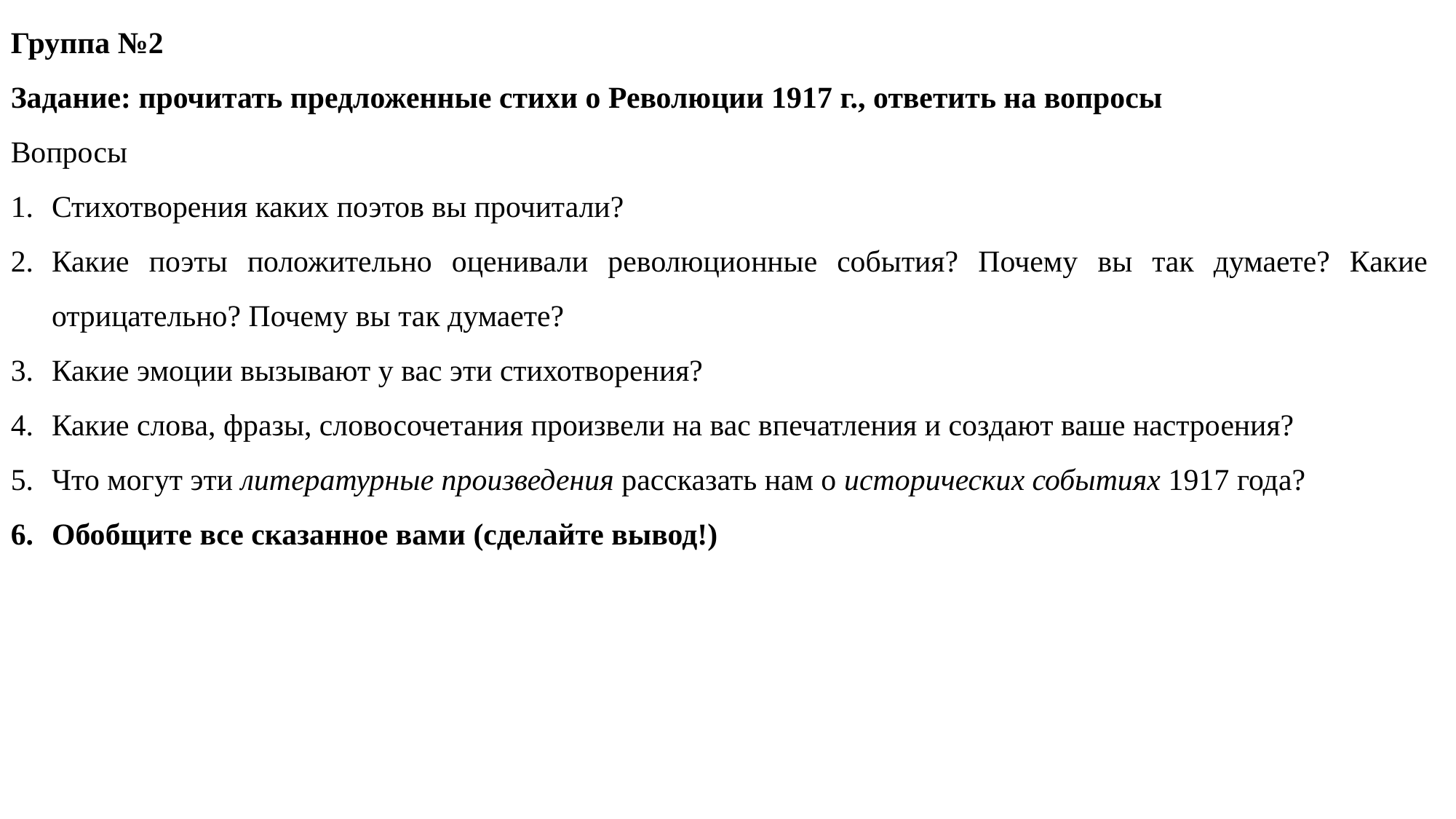

Группа №2
Задание: прочитать предложенные стихи о Революции 1917 г., ответить на вопросы
Вопросы
Стихотворения каких поэтов вы прочитали?
Какие поэты положительно оценивали революционные события? Почему вы так думаете? Какие отрицательно? Почему вы так думаете?
Какие эмоции вызывают у вас эти стихотворения?
Какие слова, фразы, словосочетания произвели на вас впечатления и создают ваше настроения?
Что могут эти литературные произведения рассказать нам о исторических событиях 1917 года?
Обобщите все сказанное вами (сделайте вывод!)